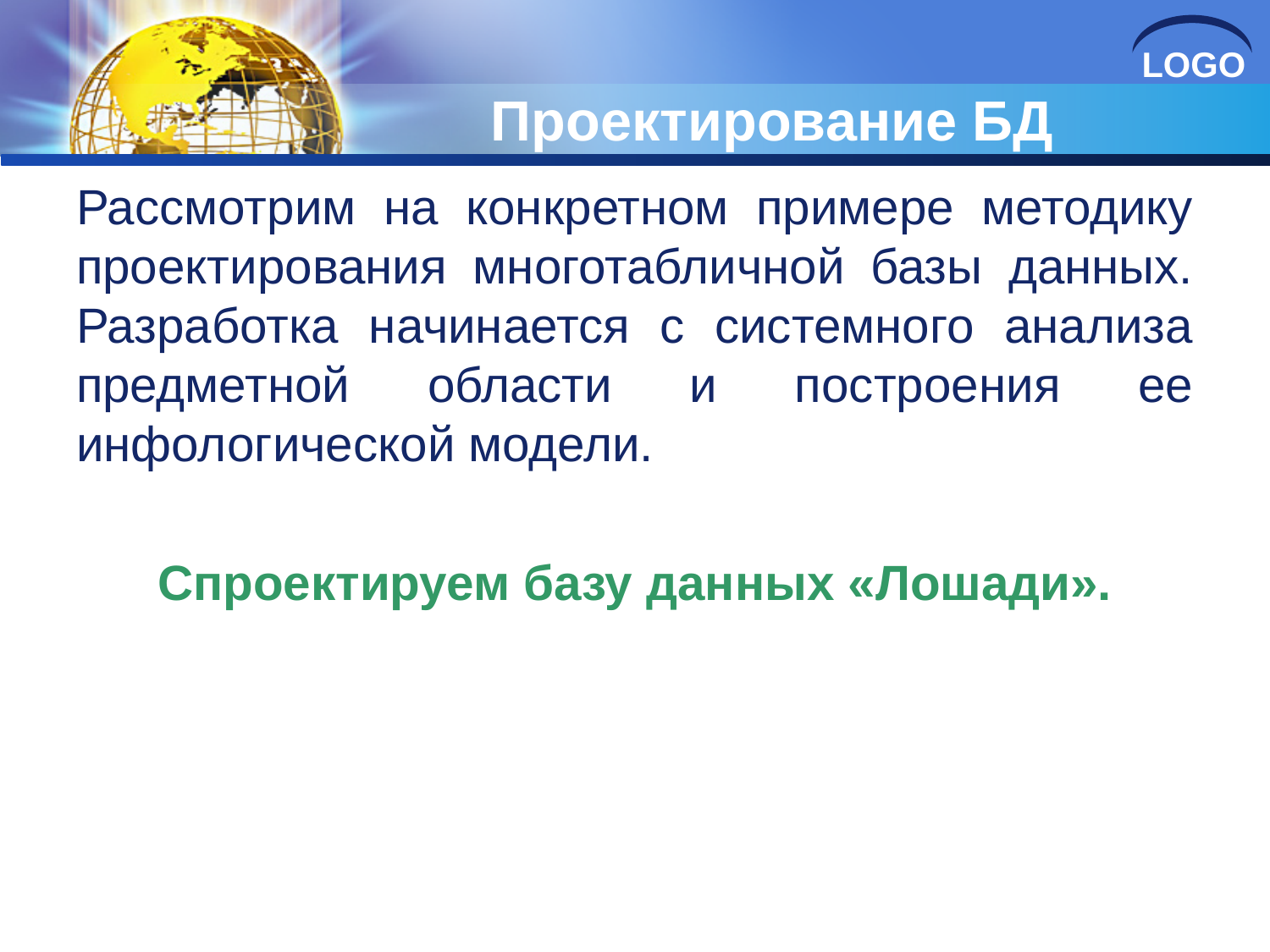

# Проектирование БД
Рассмотрим на конкретном примере методику проектирования многотабличной базы данных. Разработка начинается с системного анализа предметной области и построения ее инфологической модели.

Спроектируем базу данных «Лошади».